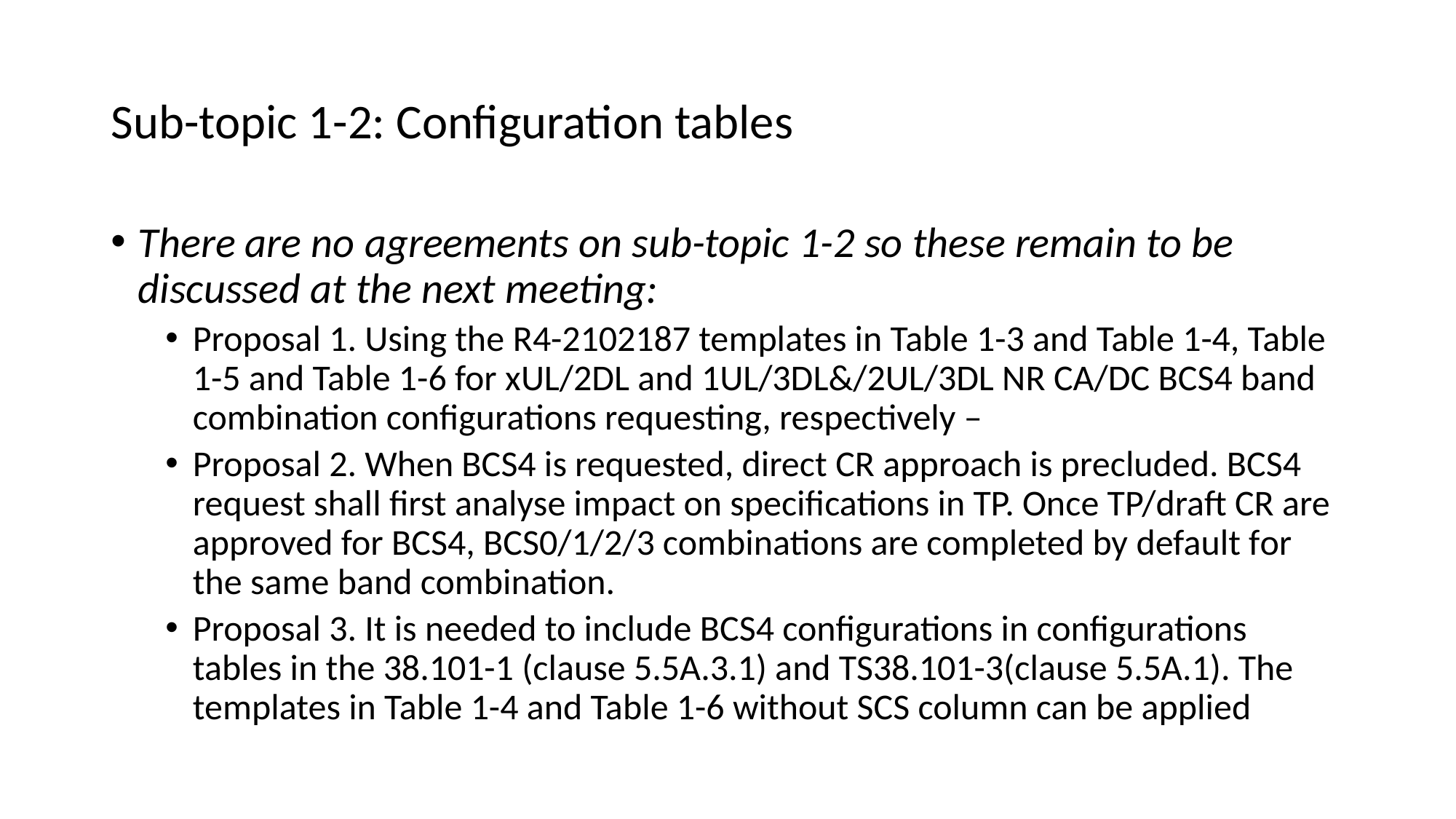

# Sub-topic 1-2: Configuration tables
There are no agreements on sub-topic 1-2 so these remain to be discussed at the next meeting:
Proposal 1. Using the R4-2102187 templates in Table 1-3 and Table 1-4, Table 1-5 and Table 1-6 for xUL/2DL and 1UL/3DL&/2UL/3DL NR CA/DC BCS4 band combination configurations requesting, respectively –
Proposal 2. When BCS4 is requested, direct CR approach is precluded. BCS4 request shall first analyse impact on specifications in TP. Once TP/draft CR are approved for BCS4, BCS0/1/2/3 combinations are completed by default for the same band combination.
Proposal 3. It is needed to include BCS4 configurations in configurations tables in the 38.101-1 (clause 5.5A.3.1) and TS38.101-3(clause 5.5A.1). The templates in Table 1-4 and Table 1-6 without SCS column can be applied